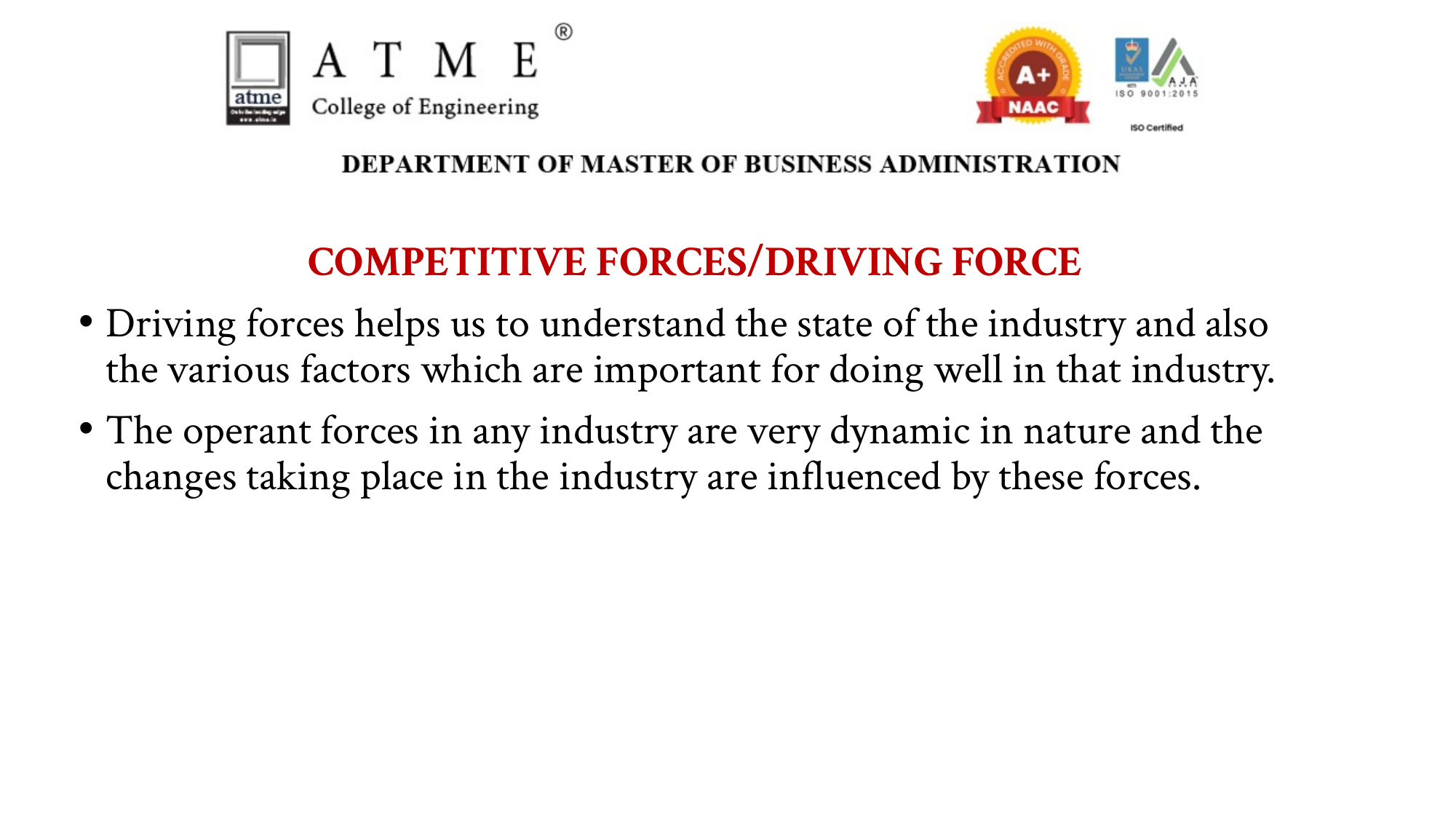

COMPETITIVE FORCES/DRIVING FORCE
Driving forces helps us to understand the state of the industry and also the various factors which are important for doing well in that industry.
The operant forces in any industry are very dynamic in nature and the changes taking place in the industry are influenced by these forces.